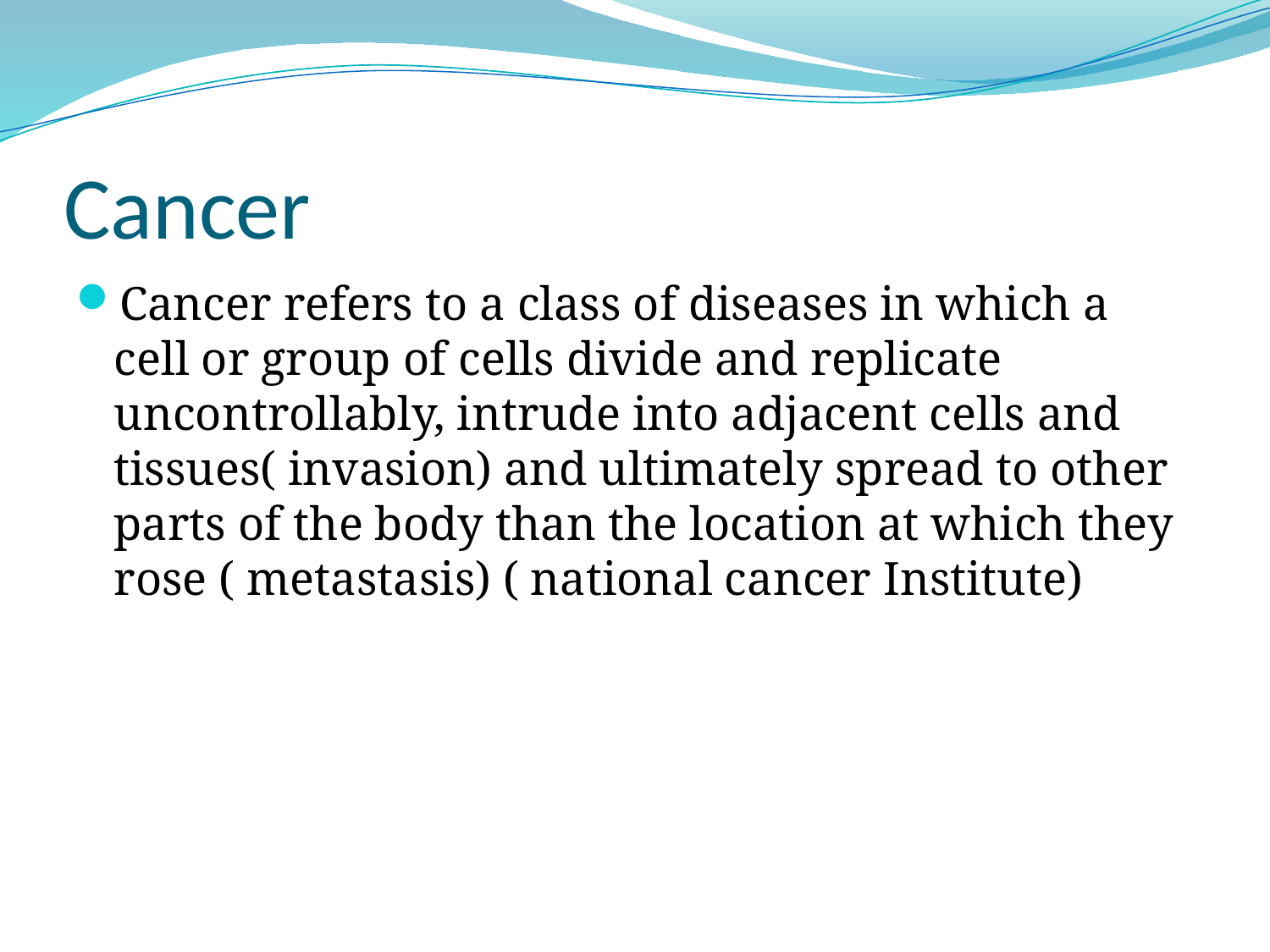

# Cancer
Cancer refers to a class of diseases in which a cell or group of cells divide and replicate uncontrollably, intrude into adjacent cells and tissues( invasion) and ultimately spread to other parts of the body than the location at which they rose ( metastasis) ( national cancer Institute)